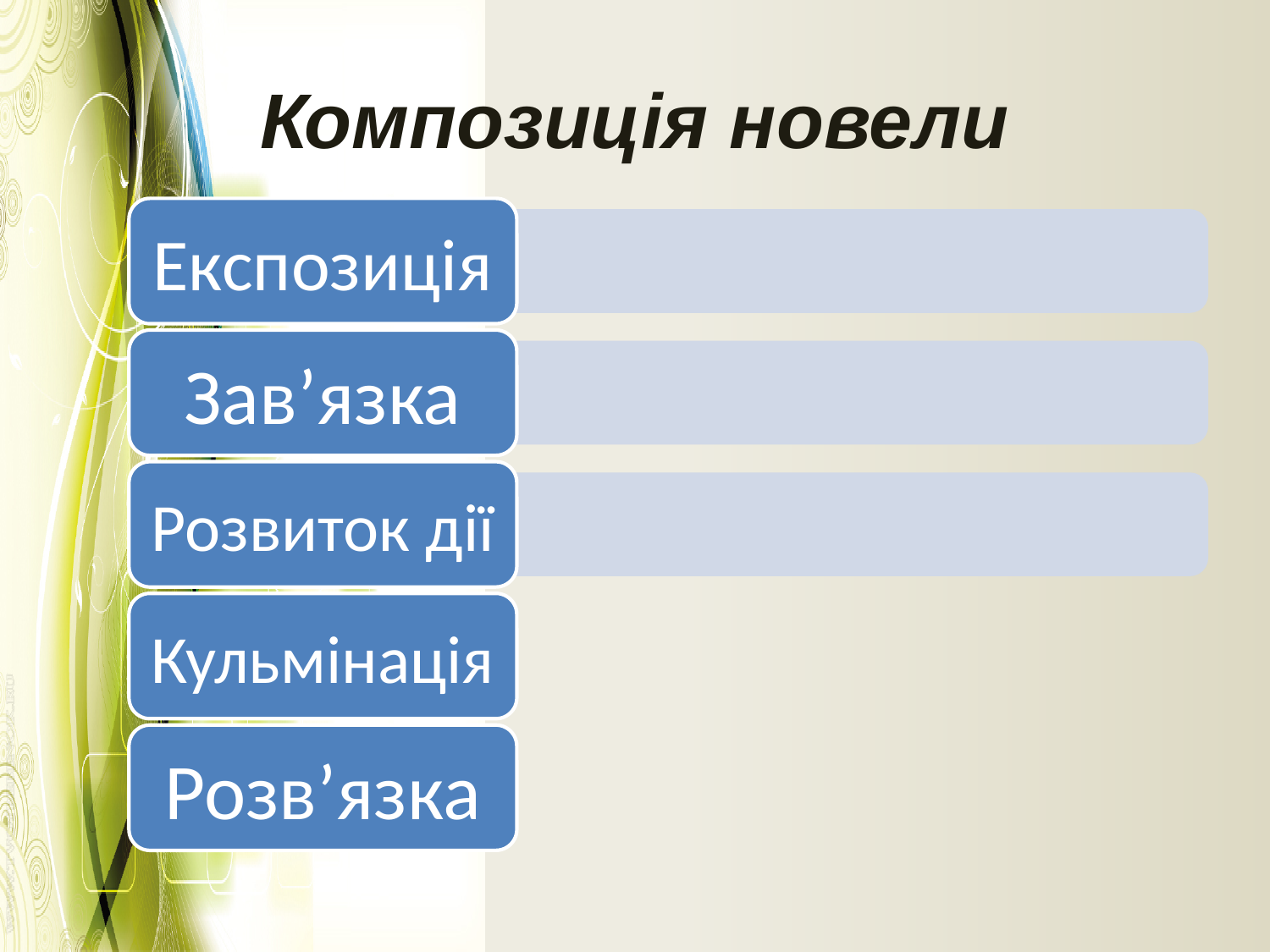

# Композиція новели
Експозиція
Зав’язка
Розвиток дії
Кульмінація
Розв’язка